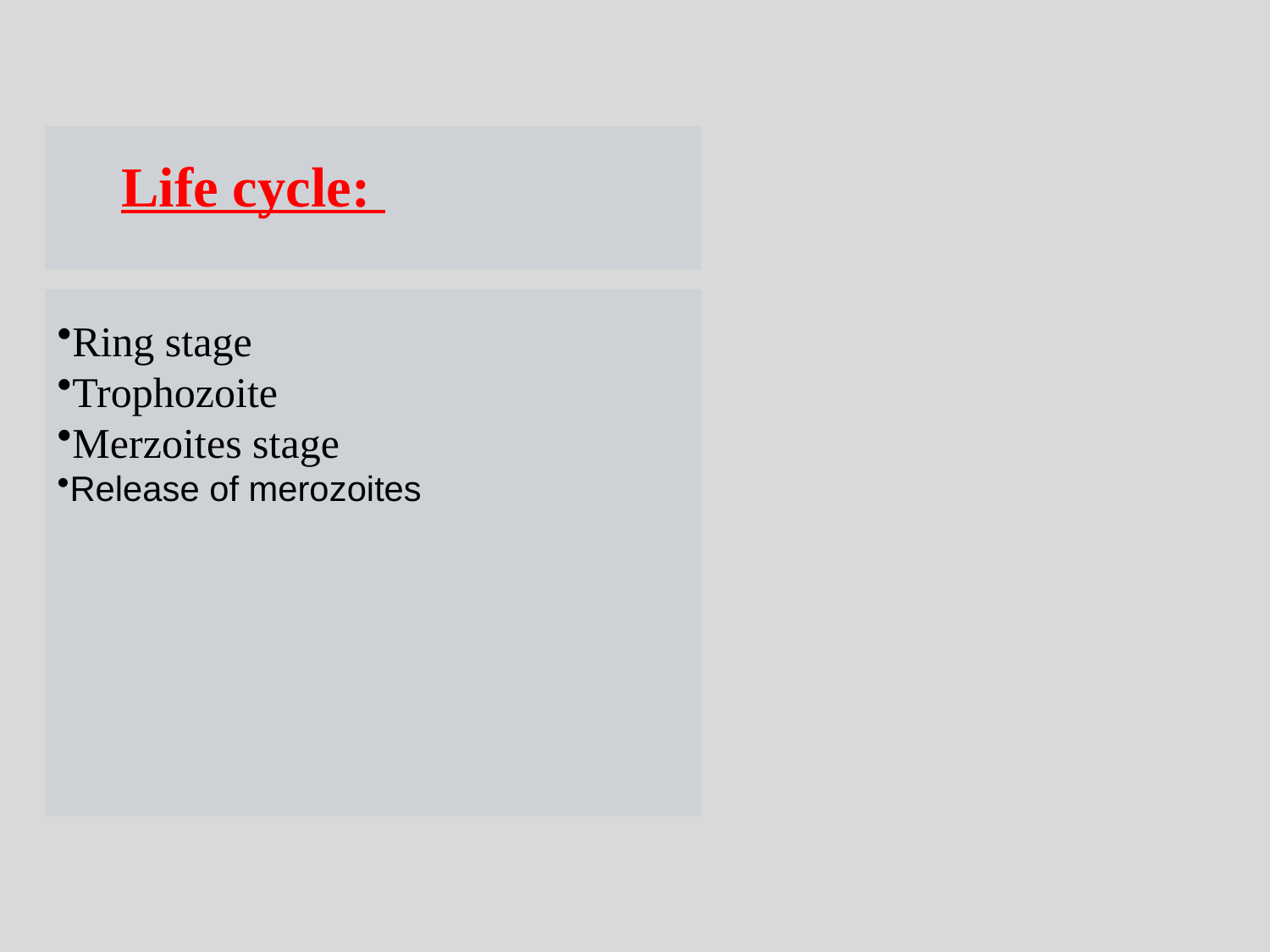

Life cycle:
Ring stage
Trophozoite
Merzoites stage
Release of merozoites